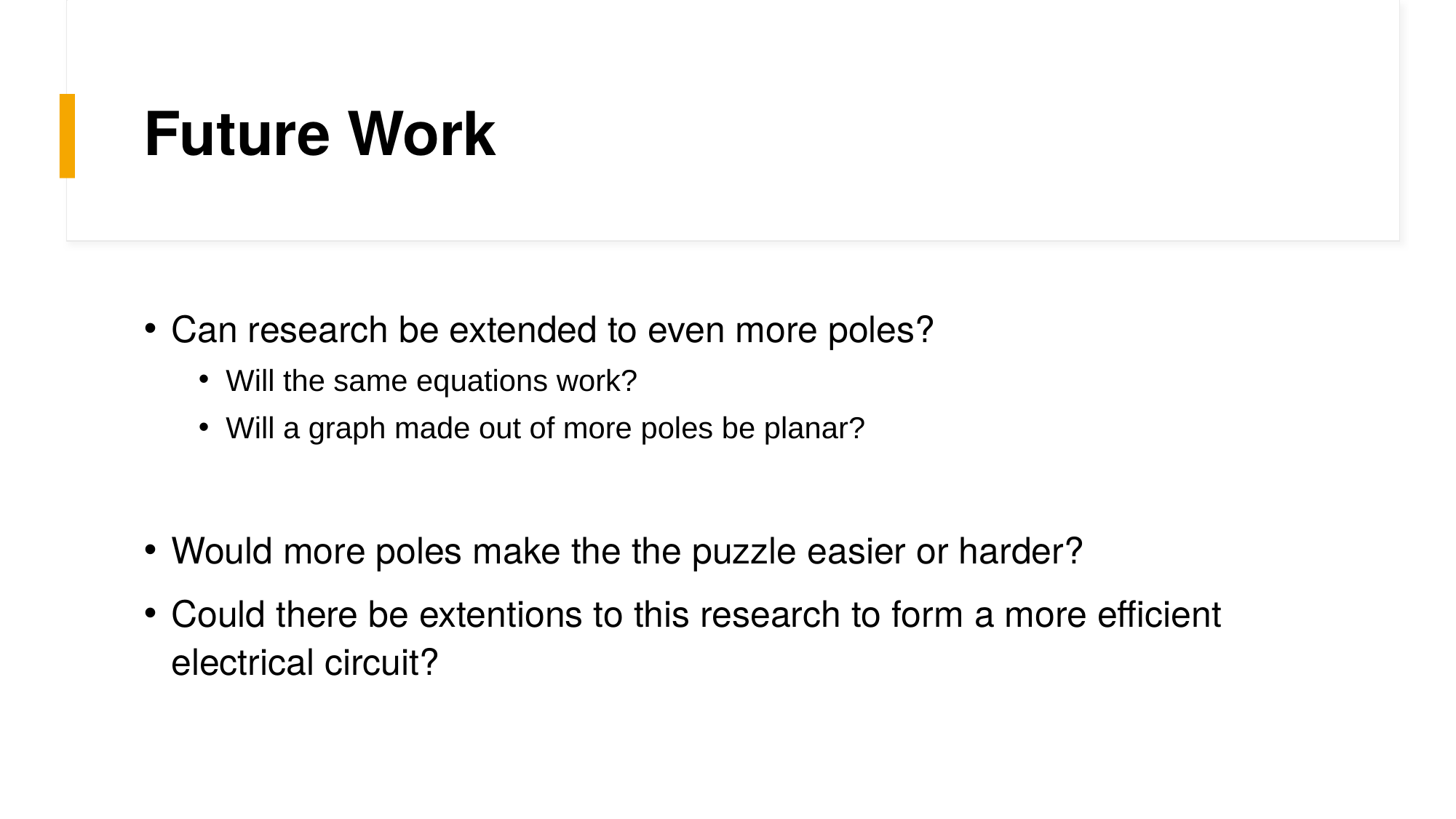

# Future Work
Can research be extended to even more poles?
Will the same equations work?
Will a graph made out of more poles be planar?

Would more poles make the the puzzle easier or harder?
Could there be extentions to this research to form a more efficient electrical circuit?